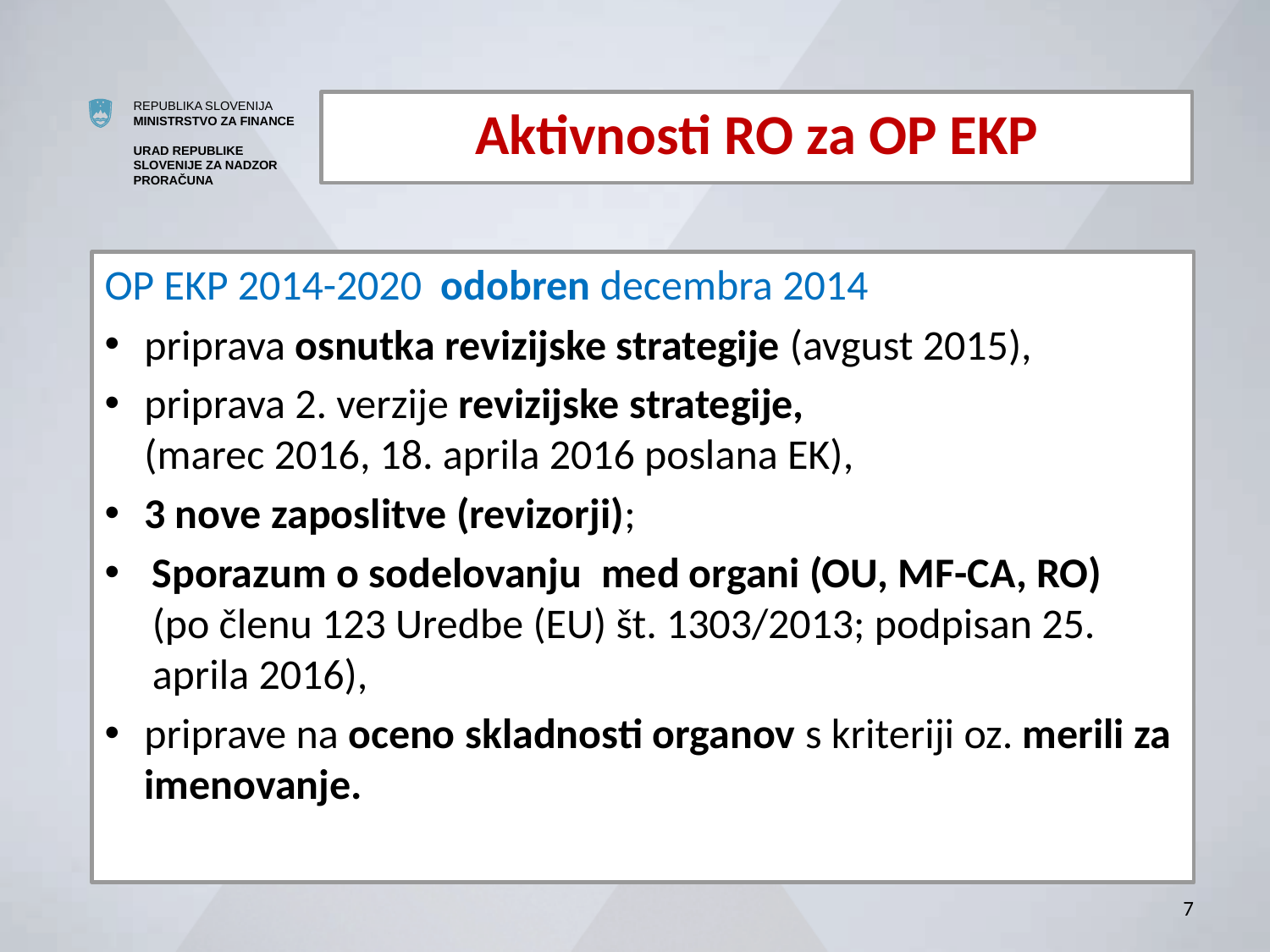

Aktivnosti RO za OP EKP
OP EKP 2014-2020  odobren decembra 2014
priprava osnutka revizijske strategije (avgust 2015),
priprava 2. verzije revizijske strategije,
(marec 2016, 18. aprila 2016 poslana EK),
3 nove zaposlitve (revizorji);
Sporazum o sodelovanju  med organi (OU, MF-CA, RO)
(po členu 123 Uredbe (EU) št. 1303/2013; podpisan 25. aprila 2016),
priprave na oceno skladnosti organov s kriteriji oz. merili za imenovanje.
7